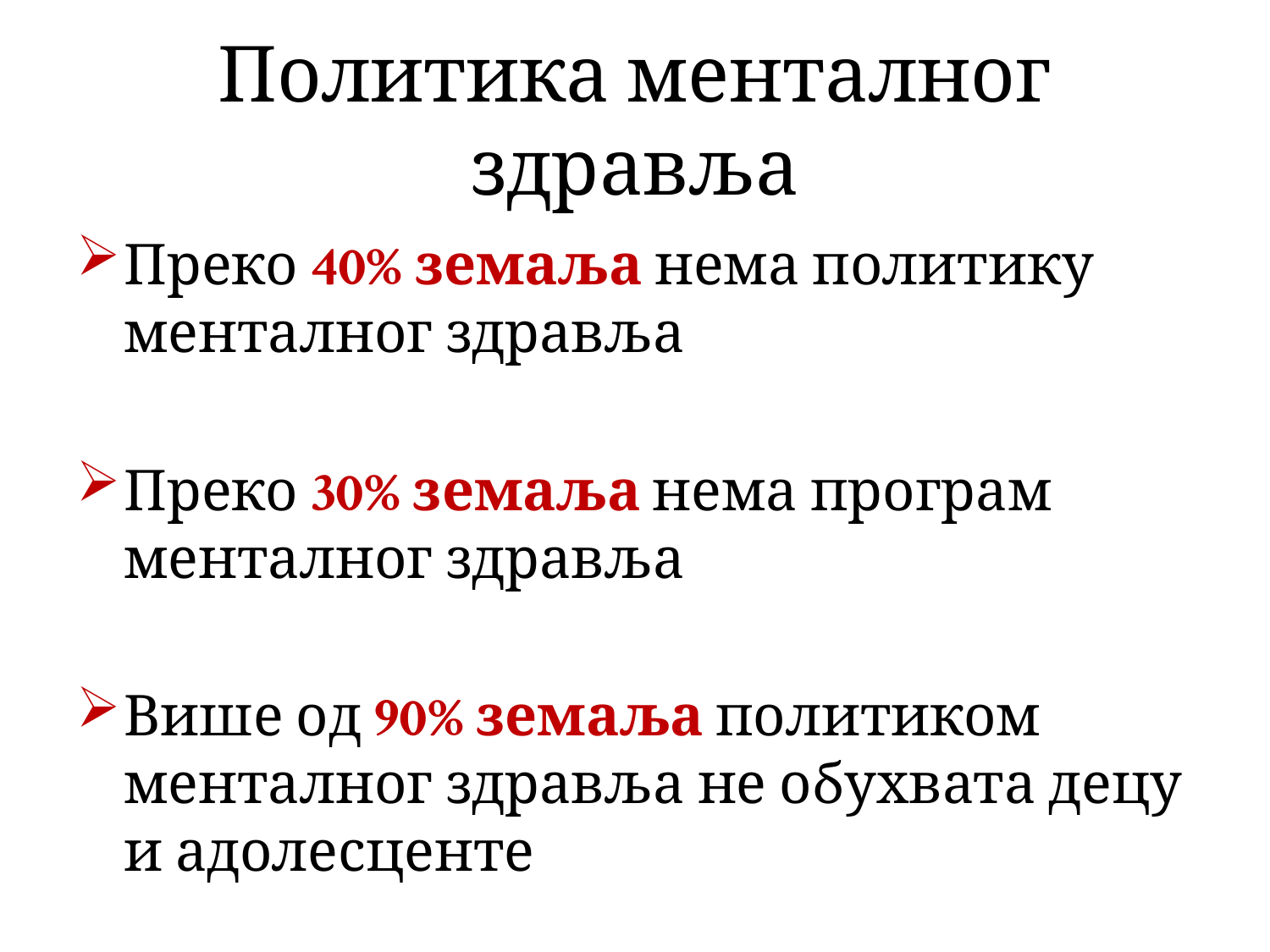

# Политика менталног здравља
Преко 40% земаља нема политику менталног здравља

Преко 30% земаља нема програм менталног здравља

Више од 90% земаља политиком менталног здравља не обухвата децу и адолесценте